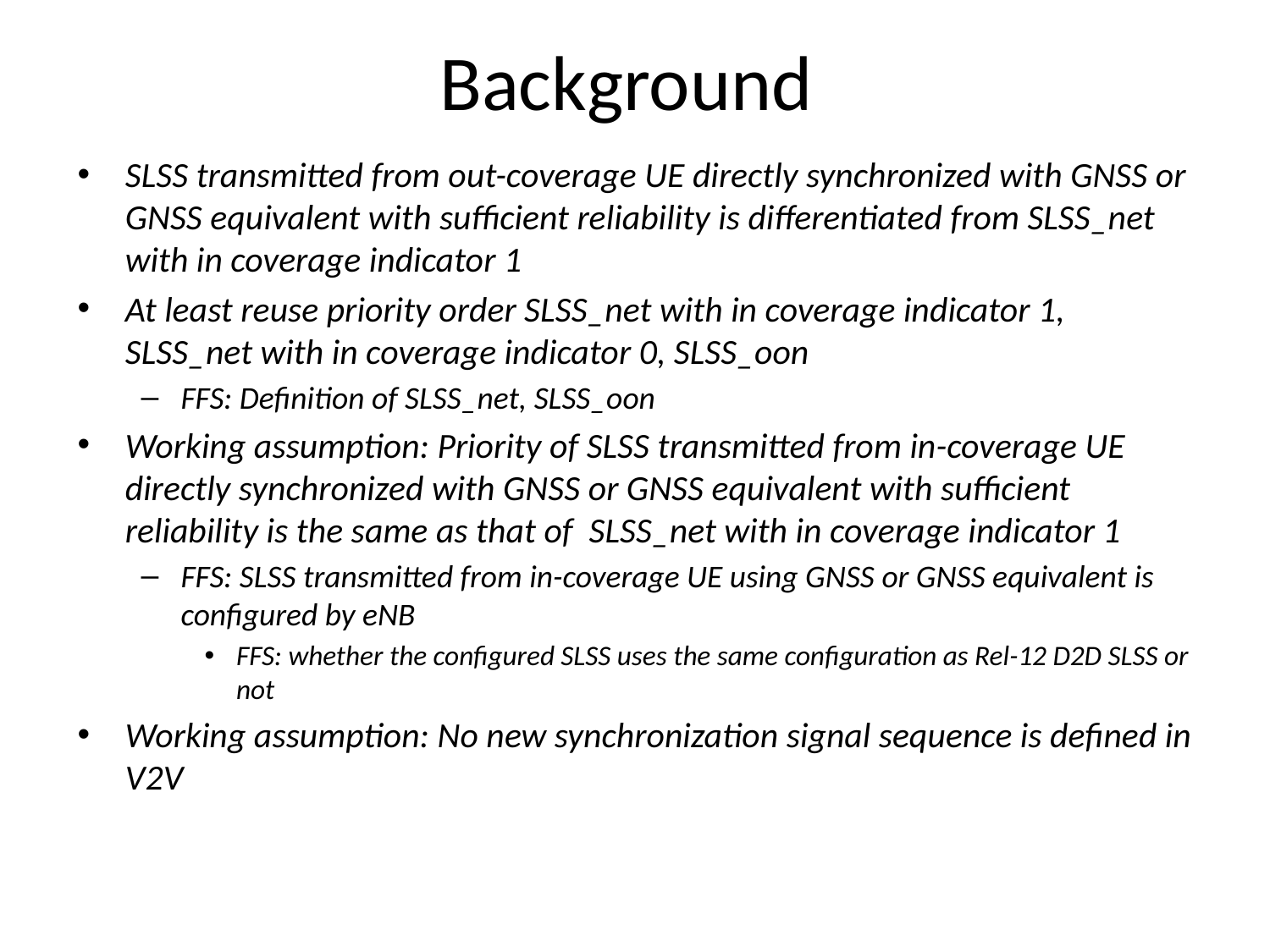

# Background
SLSS transmitted from out-coverage UE directly synchronized with GNSS or GNSS equivalent with sufficient reliability is differentiated from SLSS_net with in coverage indicator 1
At least reuse priority order SLSS_net with in coverage indicator 1, SLSS_net with in coverage indicator 0, SLSS_oon
FFS: Definition of SLSS_net, SLSS_oon
Working assumption: Priority of SLSS transmitted from in-coverage UE directly synchronized with GNSS or GNSS equivalent with sufficient reliability is the same as that of  SLSS_net with in coverage indicator 1
FFS: SLSS transmitted from in-coverage UE using GNSS or GNSS equivalent is configured by eNB
FFS: whether the configured SLSS uses the same configuration as Rel-12 D2D SLSS or not
Working assumption: No new synchronization signal sequence is defined in V2V